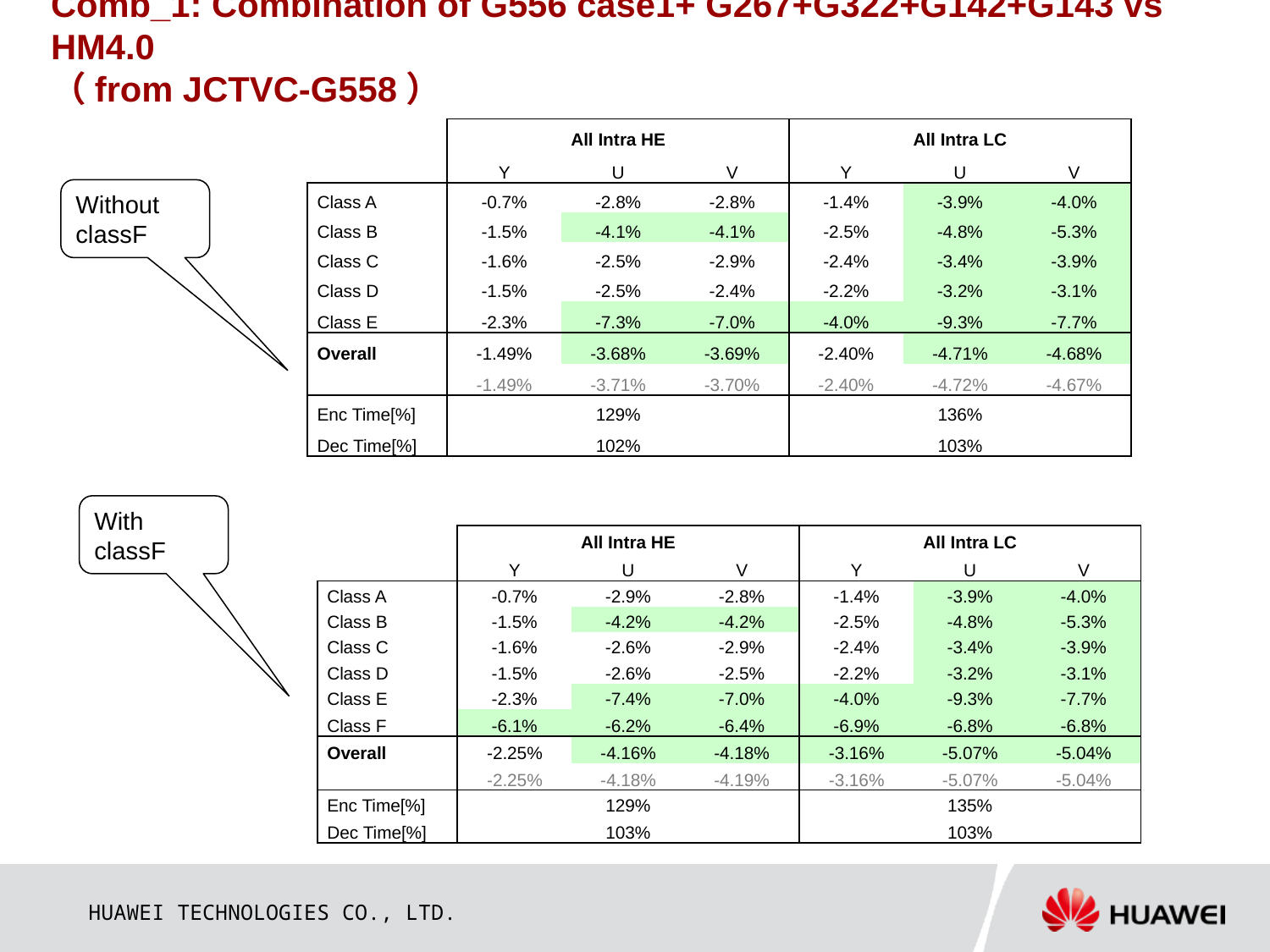

# Comb_1: Combination of G556 case1+ G267+G322+G142+G143 vs HM4.0 （from JCTVC-G558）
|  | All Intra HE |  |  | All Intra LC |  |  |
| --- | --- | --- | --- | --- | --- | --- |
|  | Y | U | V | Y | U | V |
| Class A | -0.7% | -2.8% | -2.8% | -1.4% | -3.9% | -4.0% |
| Class B | -1.5% | -4.1% | -4.1% | -2.5% | -4.8% | -5.3% |
| Class C | -1.6% | -2.5% | -2.9% | -2.4% | -3.4% | -3.9% |
| Class D | -1.5% | -2.5% | -2.4% | -2.2% | -3.2% | -3.1% |
| Class E | -2.3% | -7.3% | -7.0% | -4.0% | -9.3% | -7.7% |
| Overall | -1.49% | -3.68% | -3.69% | -2.40% | -4.71% | -4.68% |
|  | -1.49% | -3.71% | -3.70% | -2.40% | -4.72% | -4.67% |
| Enc Time[%] | 129% |  |  | 136% |  |  |
| Dec Time[%] | 102% |  |  | 103% |  |  |
Without classF
With classF
|  | All Intra HE |  |  | All Intra LC |  |  |
| --- | --- | --- | --- | --- | --- | --- |
|  | Y | U | V | Y | U | V |
| Class A | -0.7% | -2.9% | -2.8% | -1.4% | -3.9% | -4.0% |
| Class B | -1.5% | -4.2% | -4.2% | -2.5% | -4.8% | -5.3% |
| Class C | -1.6% | -2.6% | -2.9% | -2.4% | -3.4% | -3.9% |
| Class D | -1.5% | -2.6% | -2.5% | -2.2% | -3.2% | -3.1% |
| Class E | -2.3% | -7.4% | -7.0% | -4.0% | -9.3% | -7.7% |
| Class F | -6.1% | -6.2% | -6.4% | -6.9% | -6.8% | -6.8% |
| Overall | -2.25% | -4.16% | -4.18% | -3.16% | -5.07% | -5.04% |
|  | -2.25% | -4.18% | -4.19% | -3.16% | -5.07% | -5.04% |
| Enc Time[%] | 129% |  |  | 135% |  |  |
| Dec Time[%] | 103% |  |  | 103% |  |  |